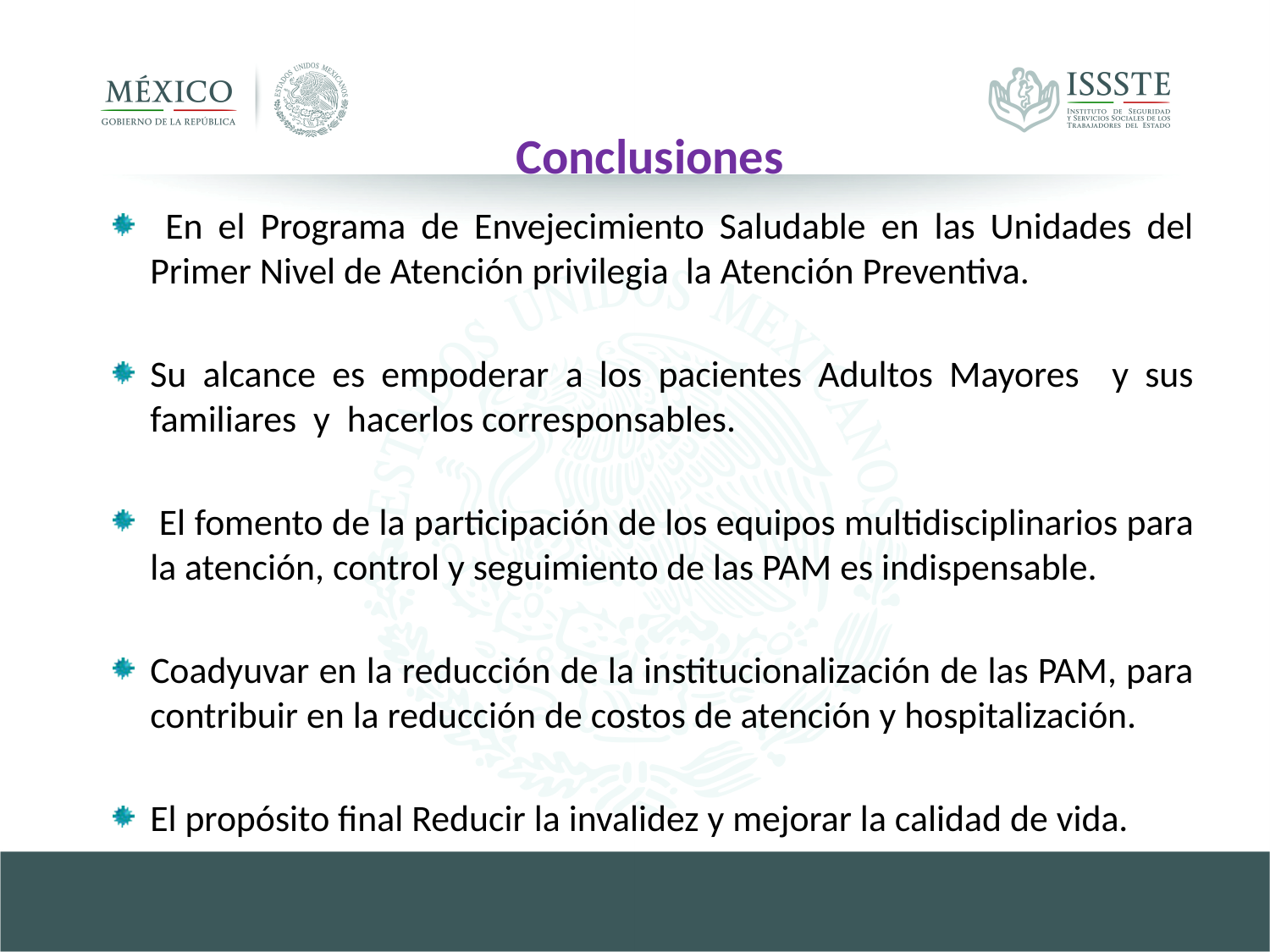

# Conclusiones
 En el Programa de Envejecimiento Saludable en las Unidades del Primer Nivel de Atención privilegia  la Atención Preventiva.

Su alcance es empoderar a los pacientes Adultos Mayores  y sus familiares  y  hacerlos corresponsables.

 El fomento de la participación de los equipos multidisciplinarios para la atención, control y seguimiento de las PAM es indispensable.

Coadyuvar en la reducción de la institucionalización de las PAM, para contribuir en la reducción de costos de atención y hospitalización.

El propósito final Reducir la invalidez y mejorar la calidad de vida.